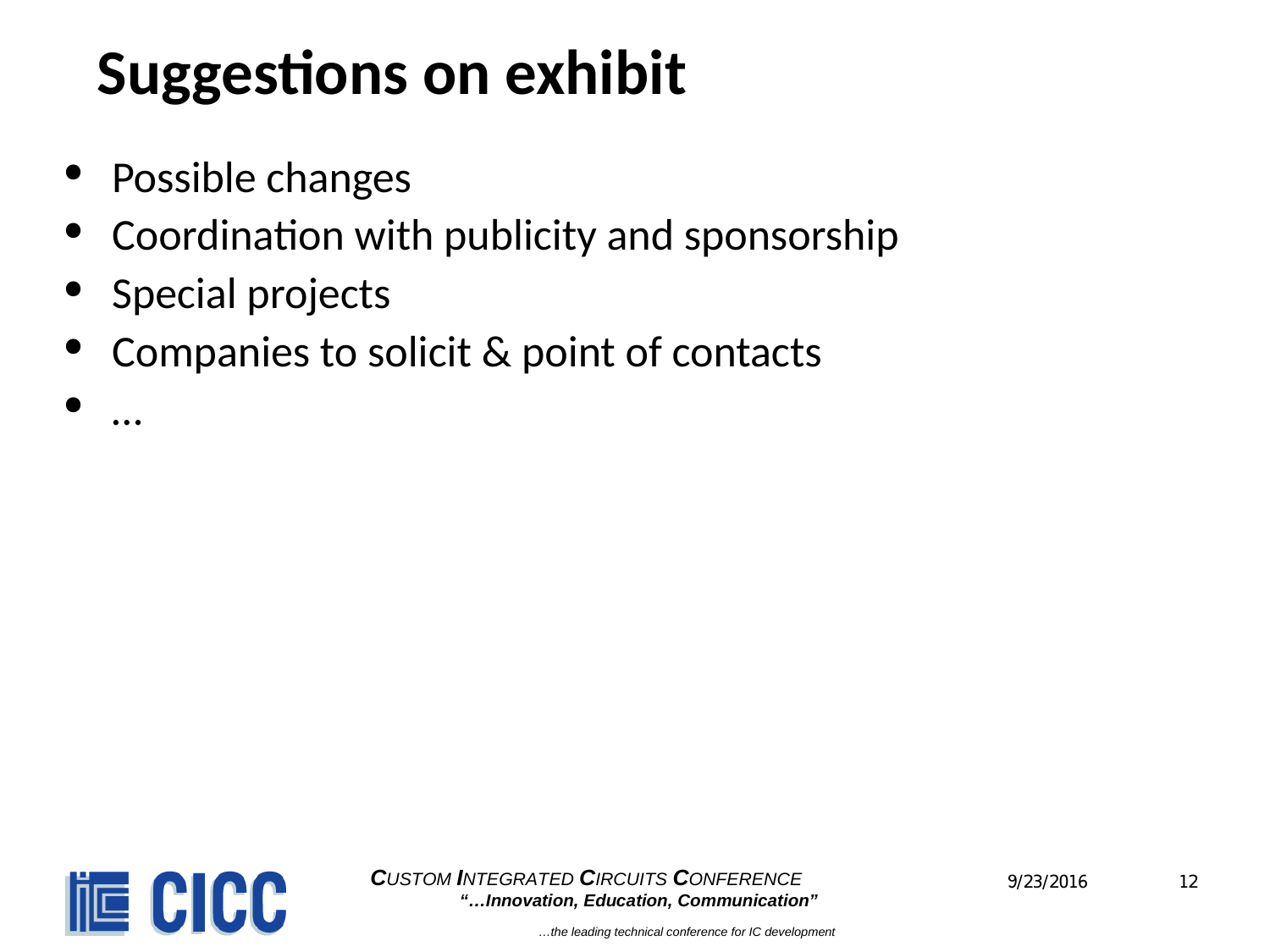

# Suggestions on exhibit
Possible changes
Coordination with publicity and sponsorship
Special projects
Companies to solicit & point of contacts
…